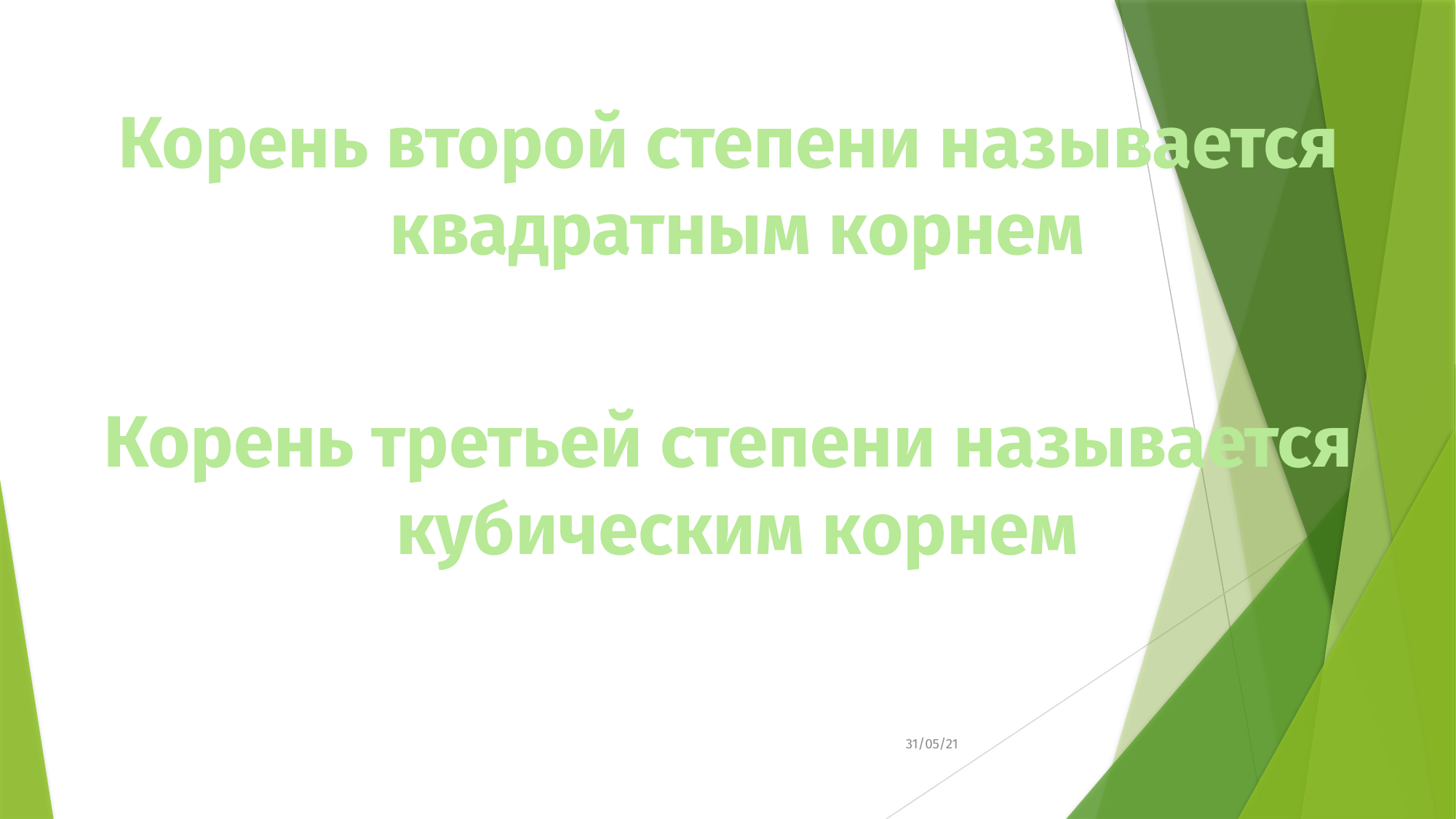

Корень второй степени называется
квадратным корнем
Корень третьей степени называется
кубическим корнем
31/05/21